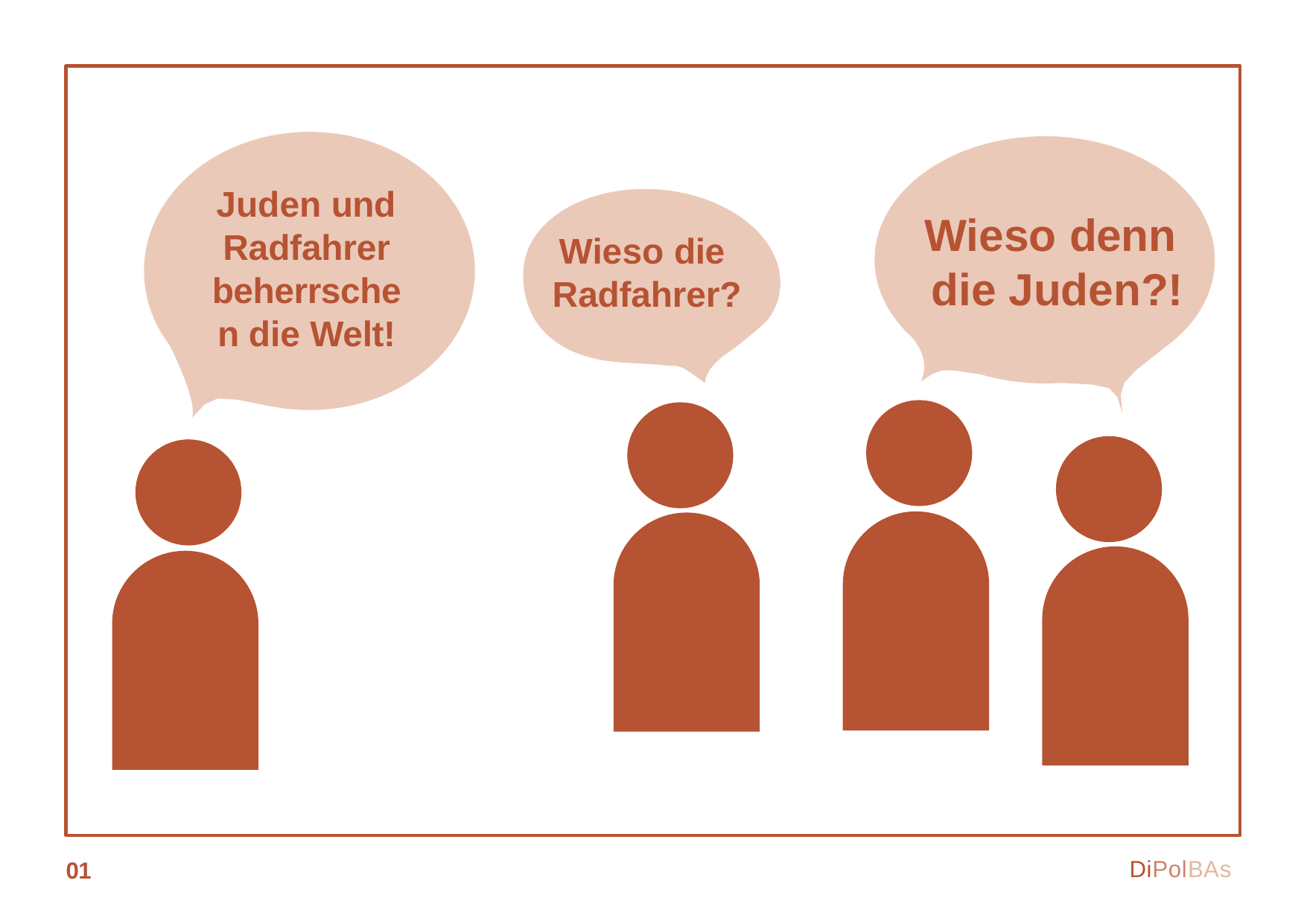

Juden und Radfahrer beherrschen die Welt!
# Wieso denn die Juden?!
Wieso die Radfahrer?
01
DiPolBAs